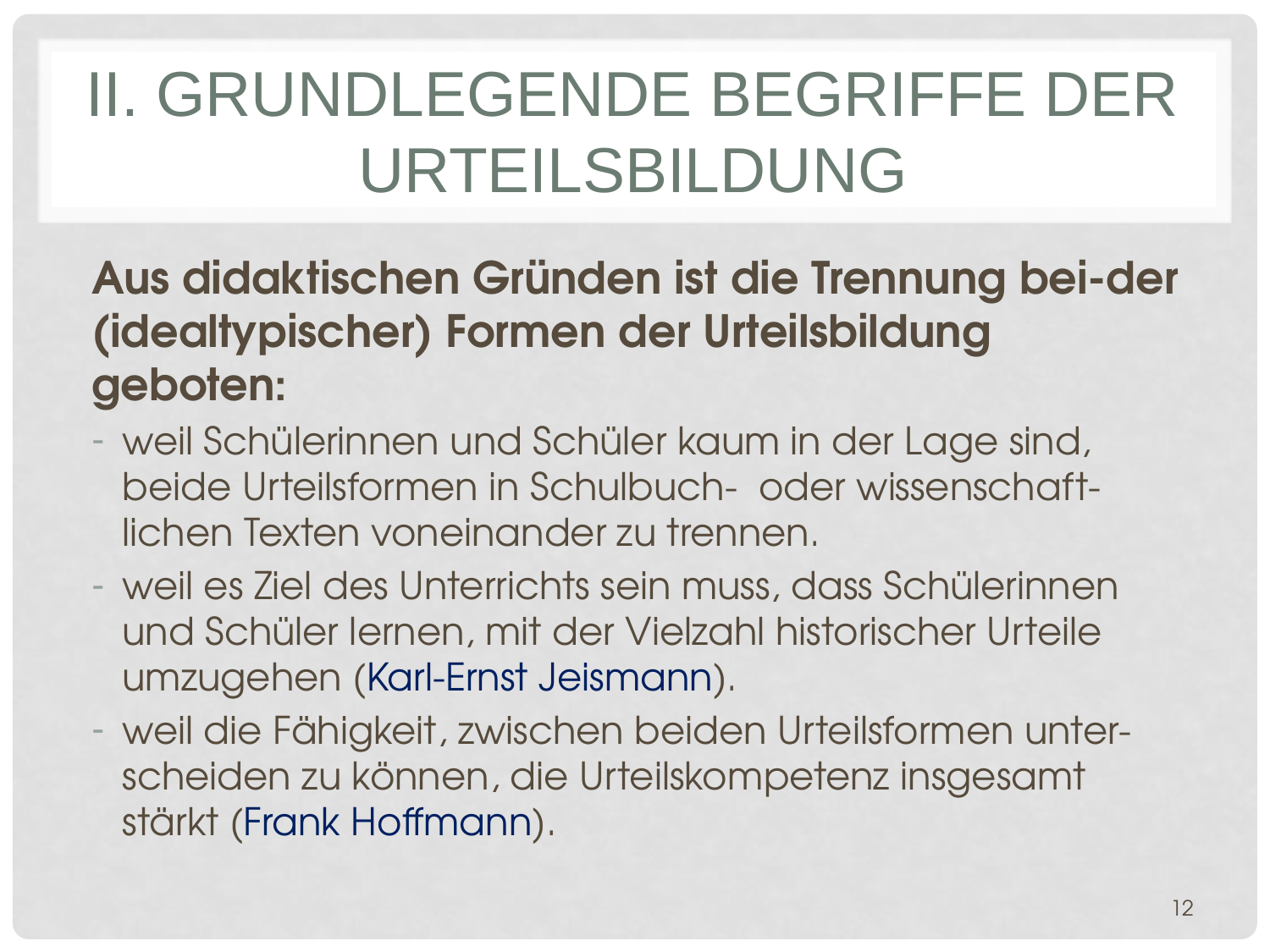

# II. Grundlegende Begriffe der urteilsbildung
Aus didaktischen Gründen ist die Trennung bei-der (idealtypischer) Formen der Urteilsbildung geboten:
weil Schülerinnen und Schüler kaum in der Lage sind, beide Urteilsformen in Schulbuch-  oder wissenschaft-lichen Texten voneinander zu trennen.
weil es Ziel des Unterrichts sein muss, dass Schülerinnen und Schüler lernen, mit der Vielzahl historischer Urteile umzugehen (Karl-Ernst Jeismann).
weil die Fähigkeit, zwischen beiden Urteilsformen unter-scheiden zu können, die Urteilskompetenz insgesamt stärkt (Frank Hoffmann).

12